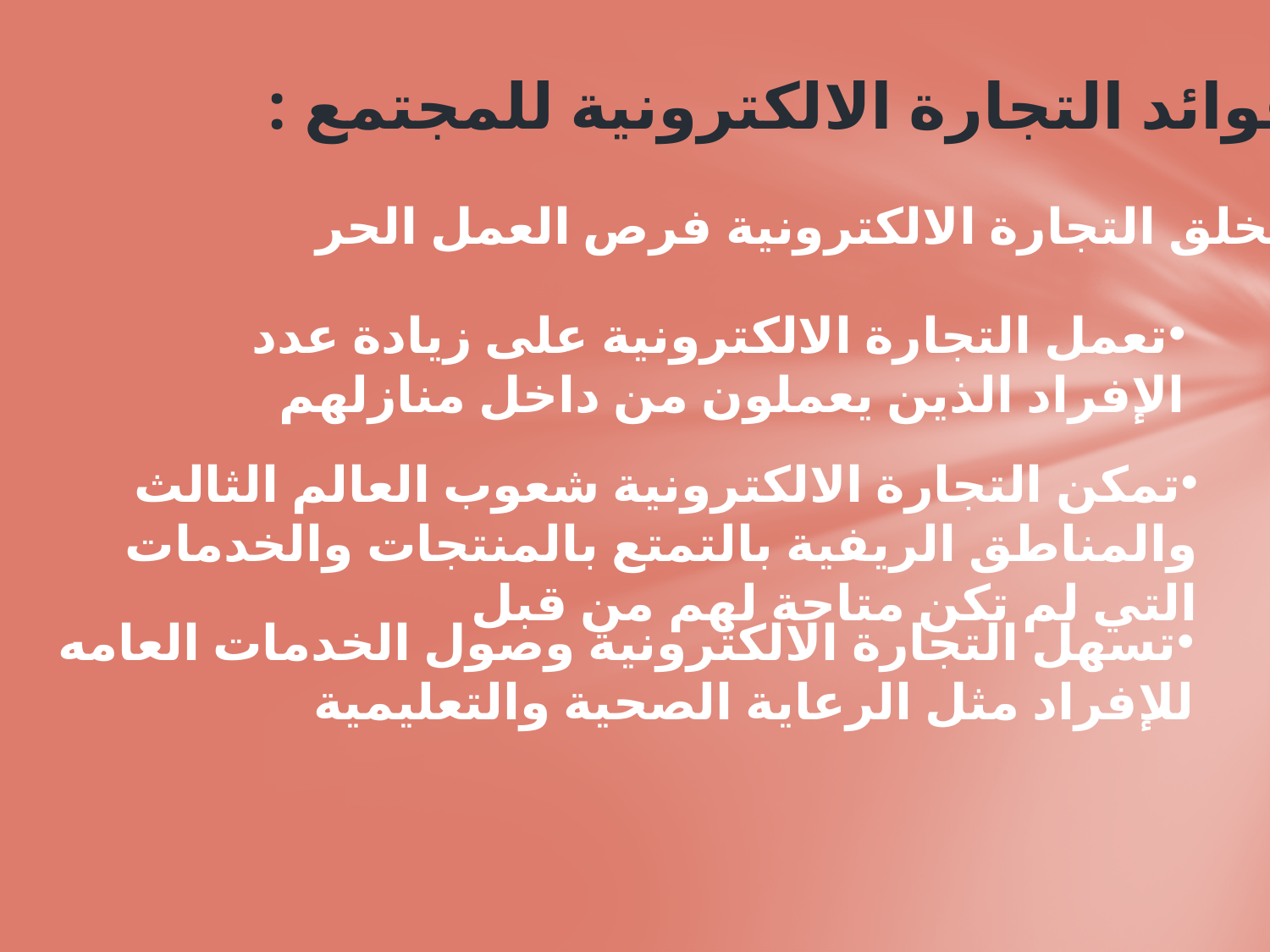

فوائد التجارة الالكترونية للمجتمع :
تخلق التجارة الالكترونية فرص العمل الحر
تعمل التجارة الالكترونية على زيادة عدد الإفراد الذين يعملون من داخل منازلهم
تمكن التجارة الالكترونية شعوب العالم الثالث والمناطق الريفية بالتمتع بالمنتجات والخدمات التي لم تكن متاحة لهم من قبل
تسهل التجارة الالكترونية وصول الخدمات العامه للإفراد مثل الرعاية الصحية والتعليمية